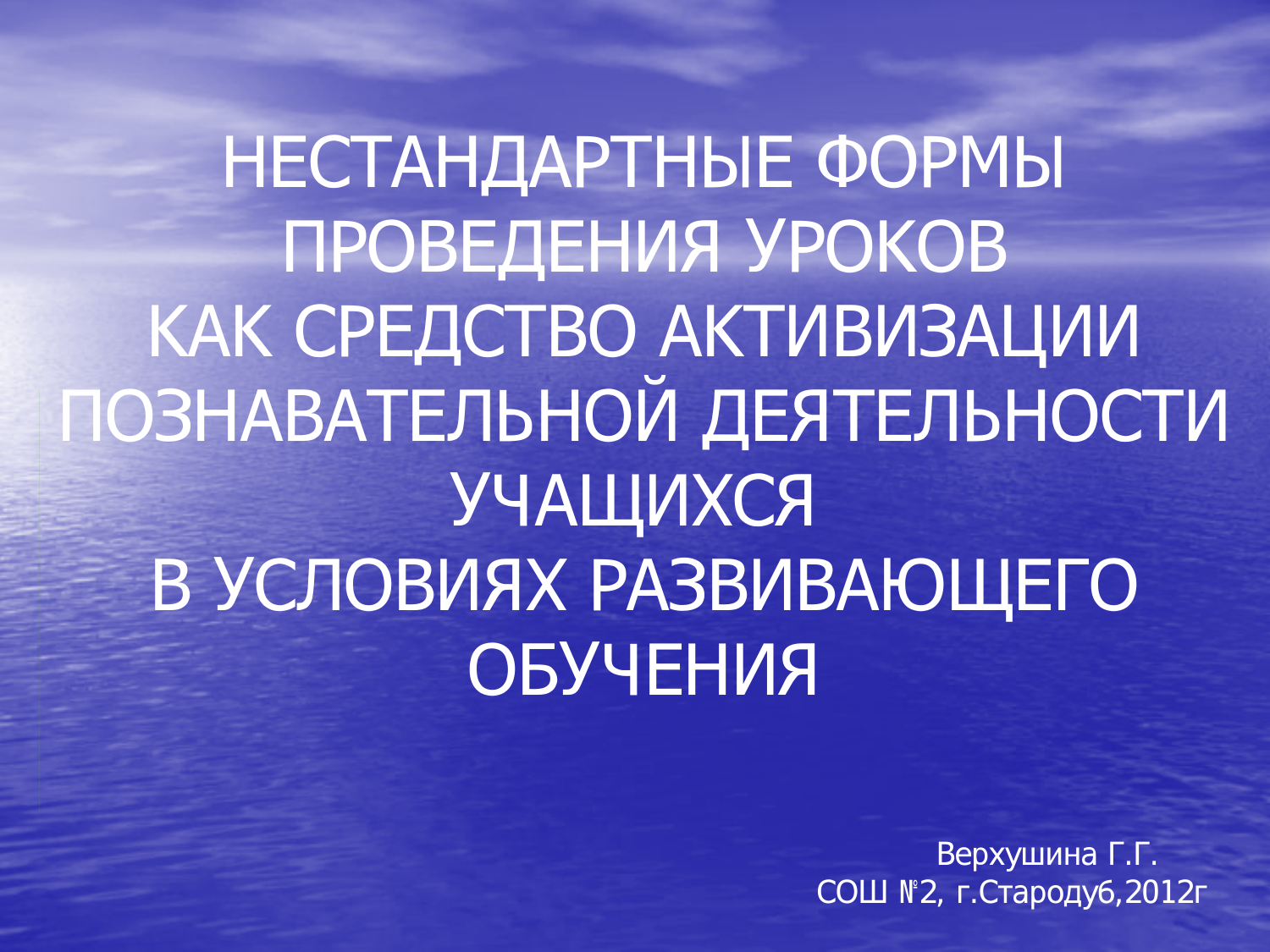

# НЕСТАНДАРТНЫЕ ФОРМЫ ПРОВЕДЕНИЯ УРОКОВ КАК СРЕДСТВО АКТИВИЗАЦИИ ПОЗНАВАТЕЛЬНОЙ ДЕЯТЕЛЬНОСТИ УЧАЩИХСЯ В УСЛОВИЯХ РАЗВИВАЮЩЕГО ОБУЧЕНИЯ

                    Верхушина Г.Г.                    СОШ №2, г.Стародуб,2012г